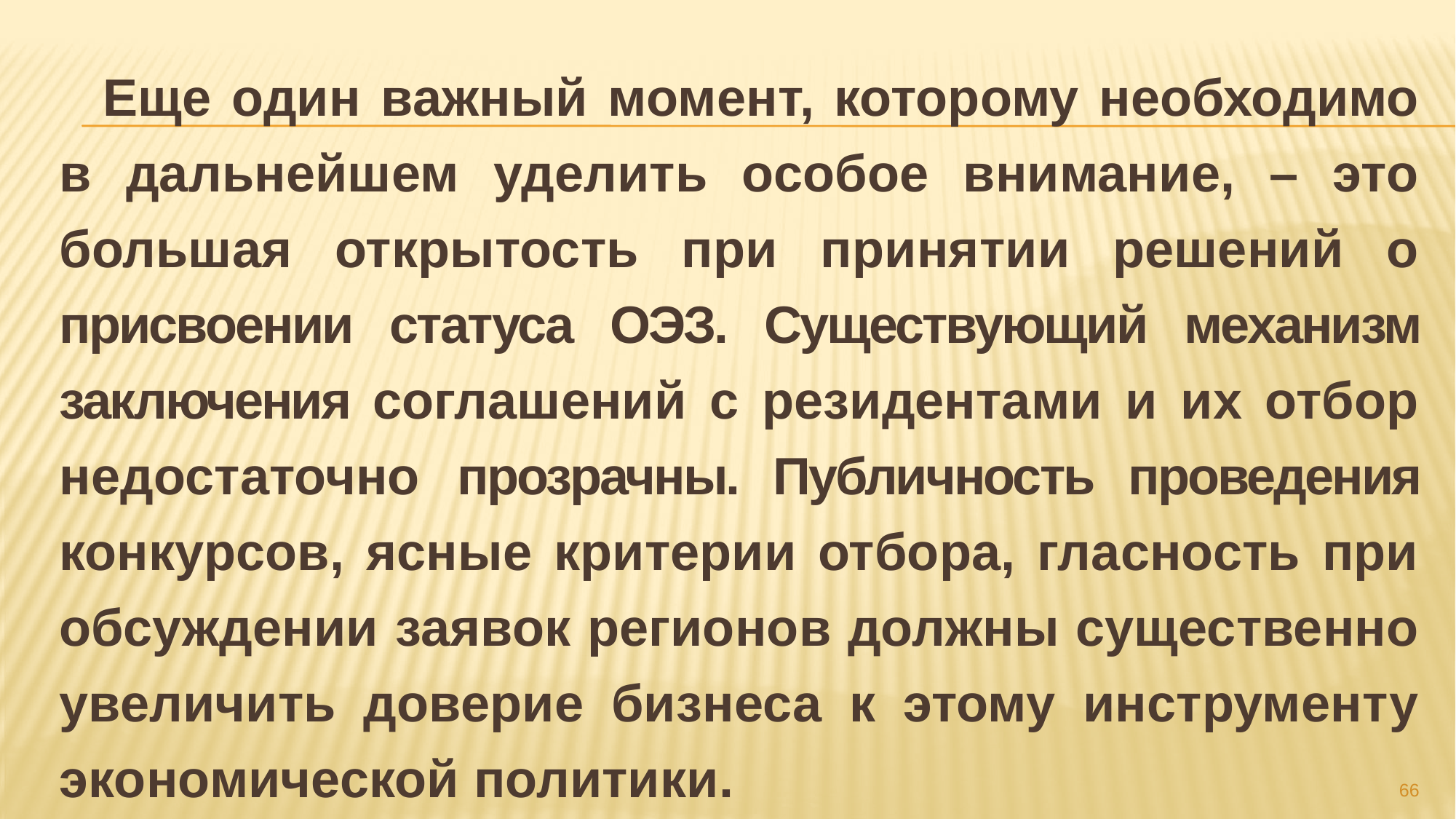

Еще один важный момент, которому необходимо в дальнейшем уделить особое внимание, – это большая открытость при принятии решений о присвоении статуса ОЭЗ. Существующий механизм заключения соглашений с резидентами и их отбор недостаточно прозрачны. Публичность проведения конкурсов, ясные критерии отбора, гласность при обсуждении заявок регионов должны существенно увеличить доверие бизнеса к этому инструменту экономической политики.
#
66